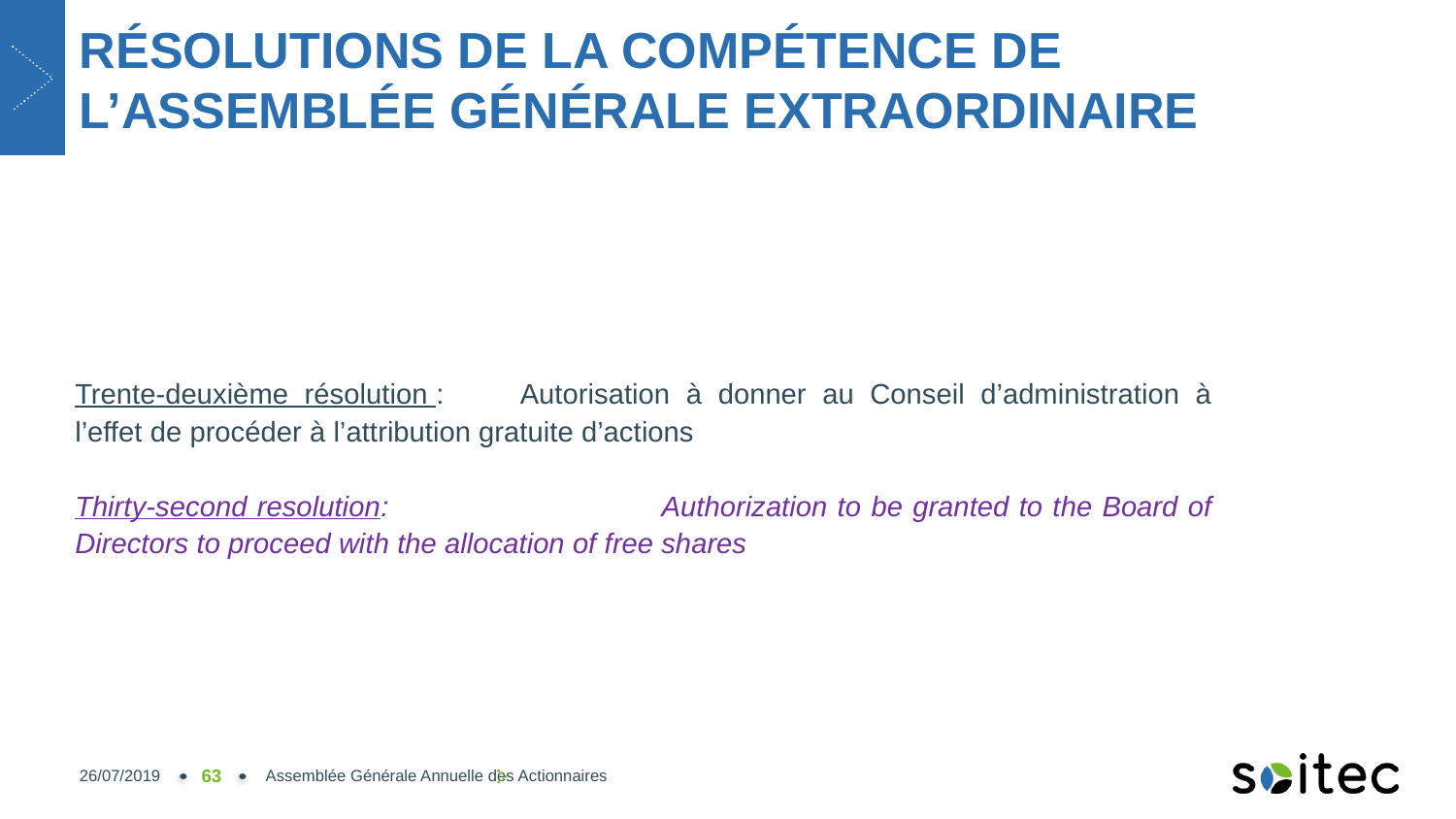

# RÉSOLUTIONS DE LA COMPÉTENCE DE L’ASSEMBLÉE GÉNÉRALE EXTRAORDINAIRE
Trente-deuxième résolution :	Autorisation à donner au Conseil d’administration à l’effet de procéder à l’attribution gratuite d’actions

Thirty-second resolution:	 	Authorization to be granted to the Board of Directors to proceed with the allocation of free shares
26/07/2019
63
Assemblée Générale Annuelle des Actionnaires